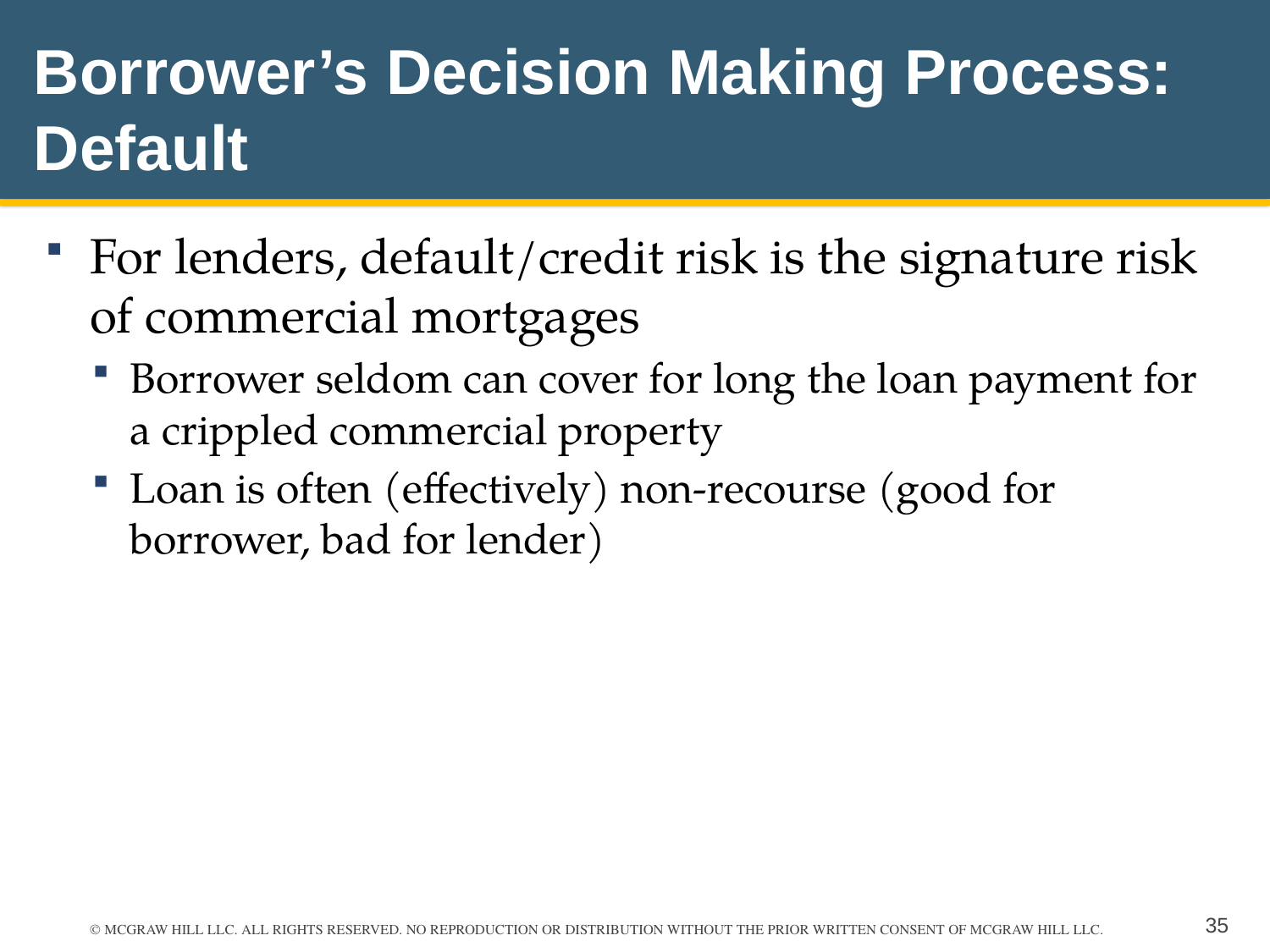

# Borrower’s Decision Making Process: Default
For lenders, default/credit risk is the signature risk of commercial mortgages
Borrower seldom can cover for long the loan payment for a crippled commercial property
Loan is often (effectively) non-recourse (good for borrower, bad for lender)
© MCGRAW HILL LLC. ALL RIGHTS RESERVED. NO REPRODUCTION OR DISTRIBUTION WITHOUT THE PRIOR WRITTEN CONSENT OF MCGRAW HILL LLC.
35